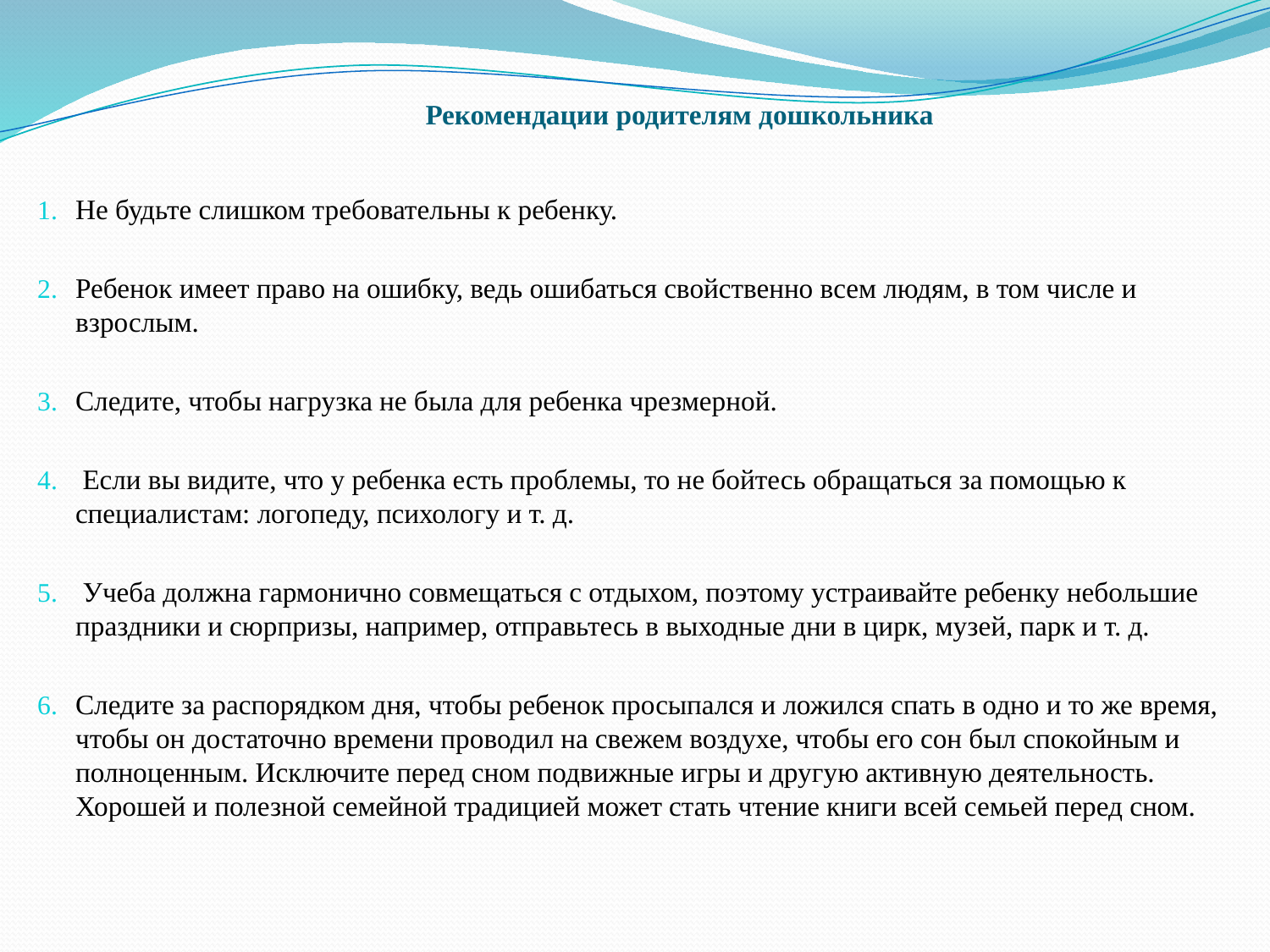

# Рекомендации родителям дошкольника

Не будьте слишком требовательны к ребенку.

Ребенок имеет право на ошибку, ведь ошибаться свойственно всем людям, в том числе и взрослым.

Следите, чтобы нагрузка не была для ребенка чрезмерной.

 Если вы видите, что у ребенка есть проблемы, то не бойтесь обращаться за помощью к специалистам: логопеду, психологу и т. д.

 Учеба должна гармонично совмещаться с отдыхом, поэтому устраивайте ребенку небольшие праздники и сюрпризы, например, отправьтесь в выходные дни в цирк, музей, парк и т. д.

Следите за распорядком дня, чтобы ребенок просыпался и ложился спать в одно и то же время, чтобы он достаточно времени проводил на свежем воздухе, чтобы его сон был спокойным и полноценным. Исключите перед сном подвижные игры и другую активную деятельность. Хорошей и полезной семейной традицией может стать чтение книги всей семьей перед сном.